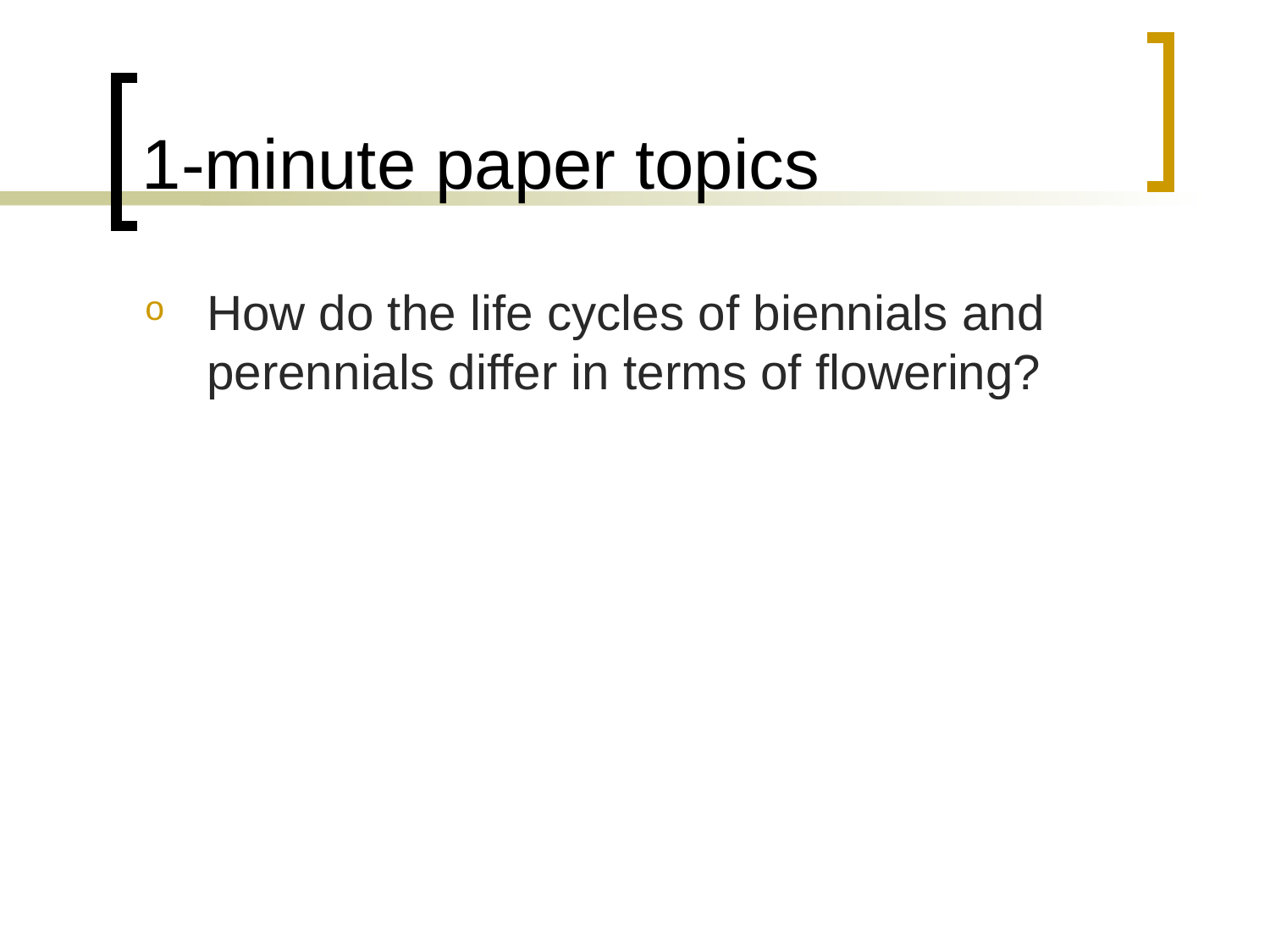

# 1-minute paper topics
How do the life cycles of biennials and perennials differ in terms of flowering?